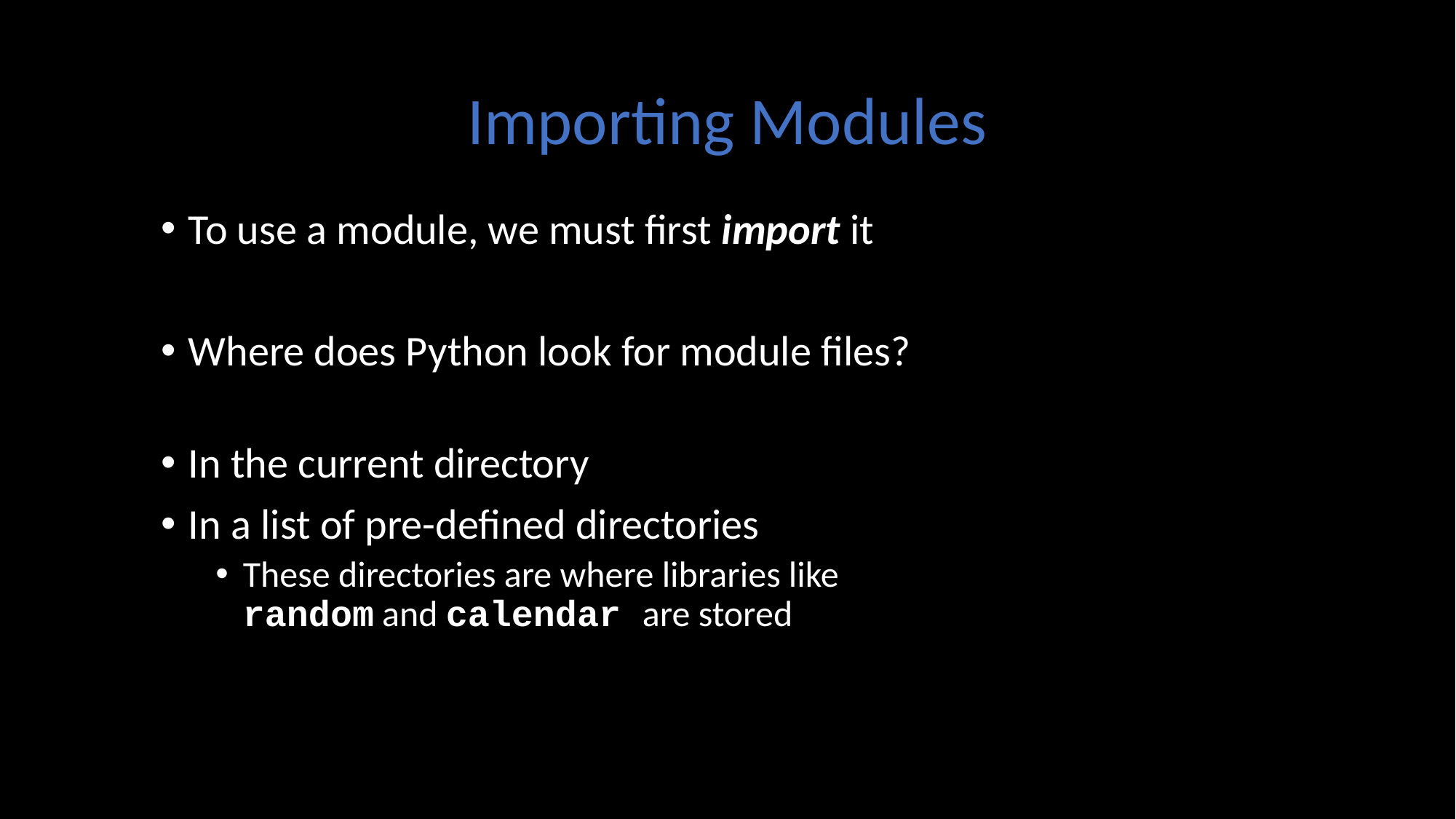

# Importing Modules
To use a module, we must first import it

Where does Python look for module files?

In the current directory
In a list of pre-defined directories
These directories are where libraries like
random and calendar are stored